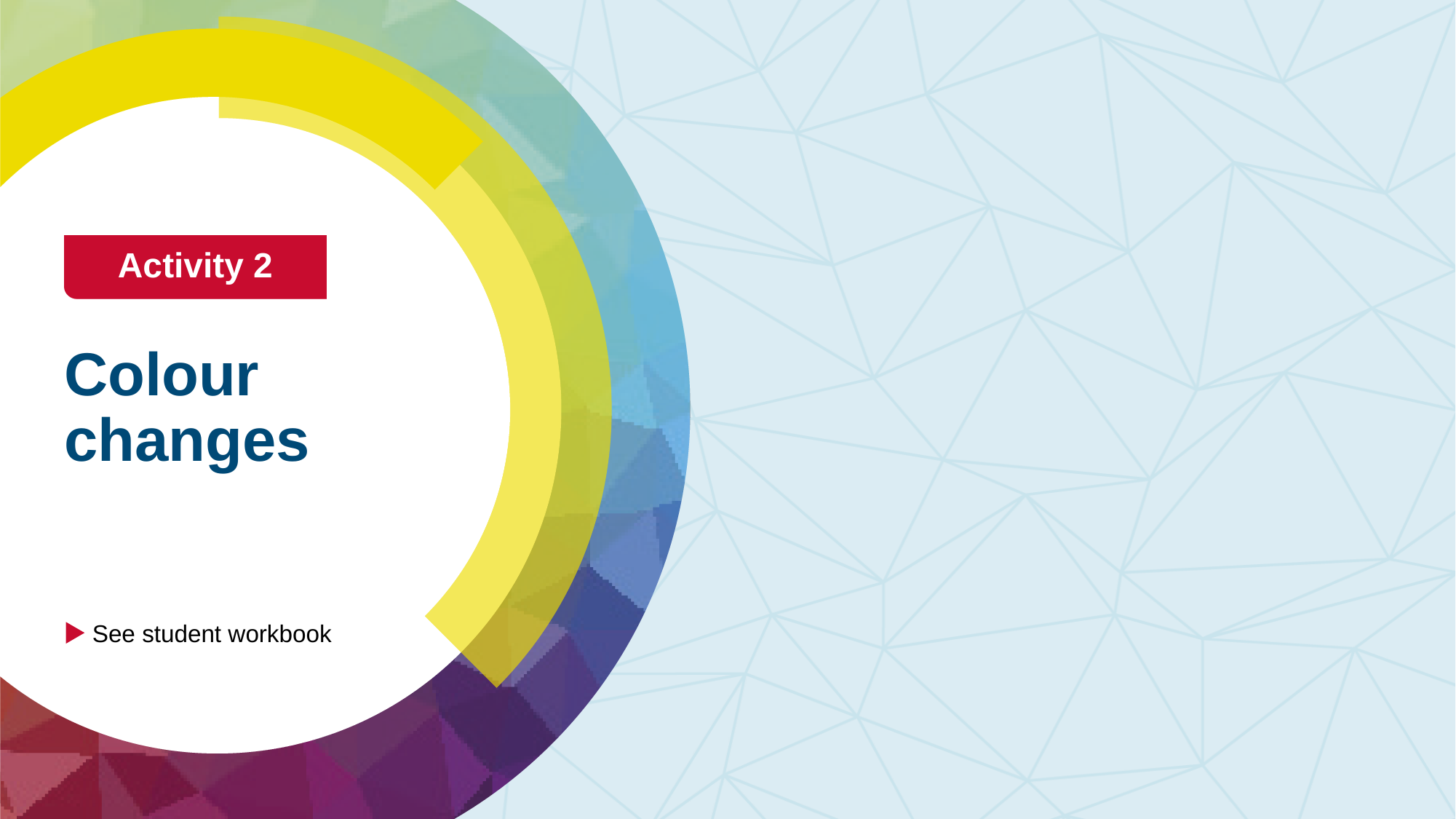

Activity 2
# Colour changes
See student workbook